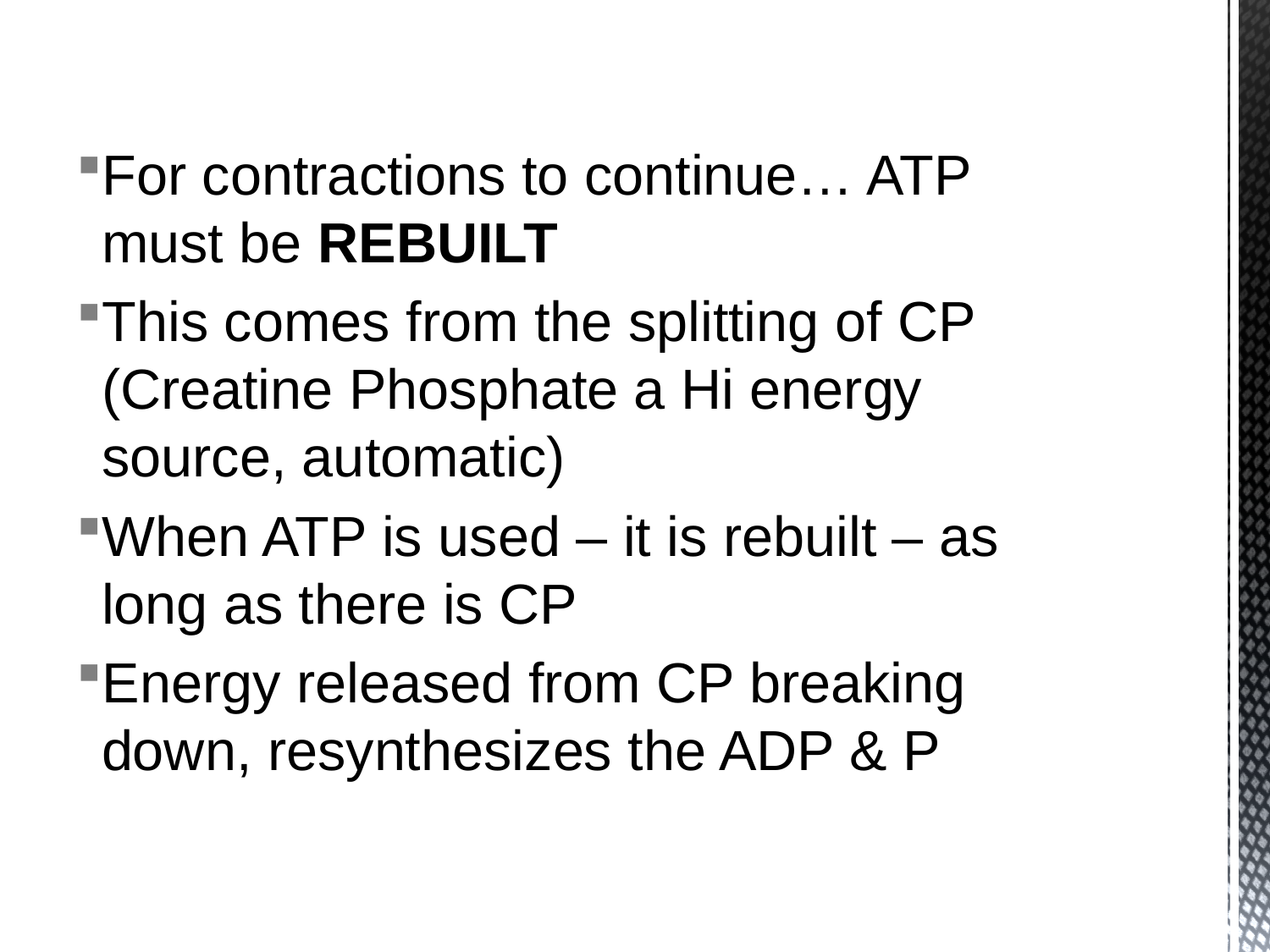

For contractions to continue… ATP must be REBUILT
This comes from the splitting of CP (Creatine Phosphate a Hi energy source, automatic)
When ATP is used – it is rebuilt – as long as there is CP
Energy released from CP breaking down, resynthesizes the ADP & P